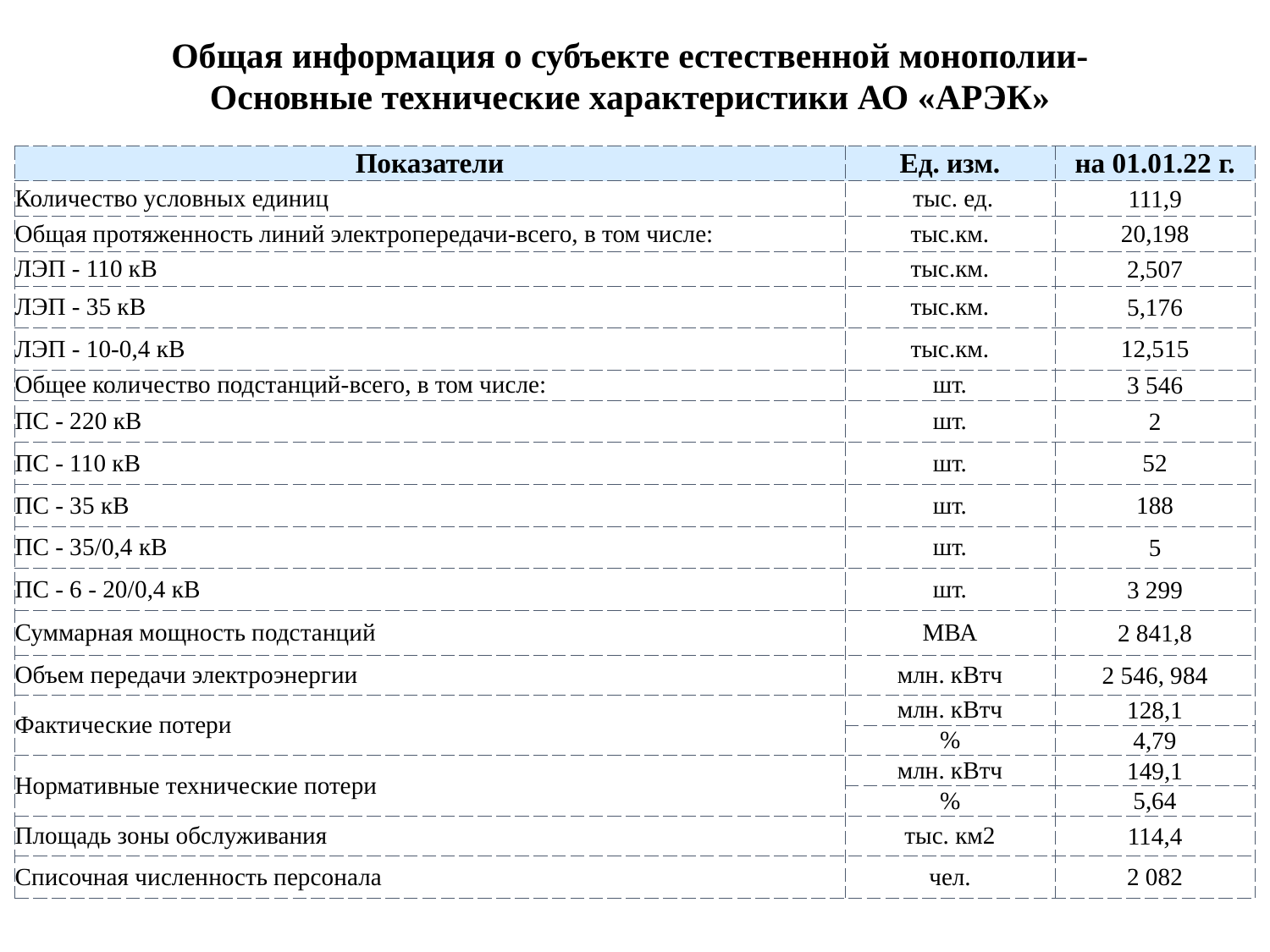

Общая информация о субъекте естественной монополии-
Основные технические характеристики АО «АРЭК»
| Показатели | Ед. изм. | на 01.01.22 г. |
| --- | --- | --- |
| Количество условных единиц | тыс. ед. | 111,9 |
| Общая протяженность линий электропередачи-всего, в том числе: | тыс.км. | 20,198 |
| ЛЭП - 110 кВ | тыс.км. | 2,507 |
| ЛЭП - 35 кВ | тыс.км. | 5,176 |
| ЛЭП - 10-0,4 кВ | тыс.км. | 12,515 |
| Общее количество подстанций-всего, в том числе: | шт. | 3 546 |
| ПС - 220 кВ | шт. | 2 |
| ПС - 110 кВ | шт. | 52 |
| ПС - 35 кВ | шт. | 188 |
| ПС - 35/0,4 кВ | шт. | 5 |
| ПС - 6 - 20/0,4 кВ | шт. | 3 299 |
| Суммарная мощность подстанций | МВА | 2 841,8 |
| Объем передачи электроэнергии | млн. кВтч | 2 546, 984 |
| Фактические потери | млн. кВтч | 128,1 |
|  | % | 4,79 |
| Нормативные технические потери | млн. кВтч | 149,1 |
|  | % | 5,64 |
| Площадь зоны обслуживания | тыс. км2 | 114,4 |
| Списочная численность персонала | чел. | 2 082 |